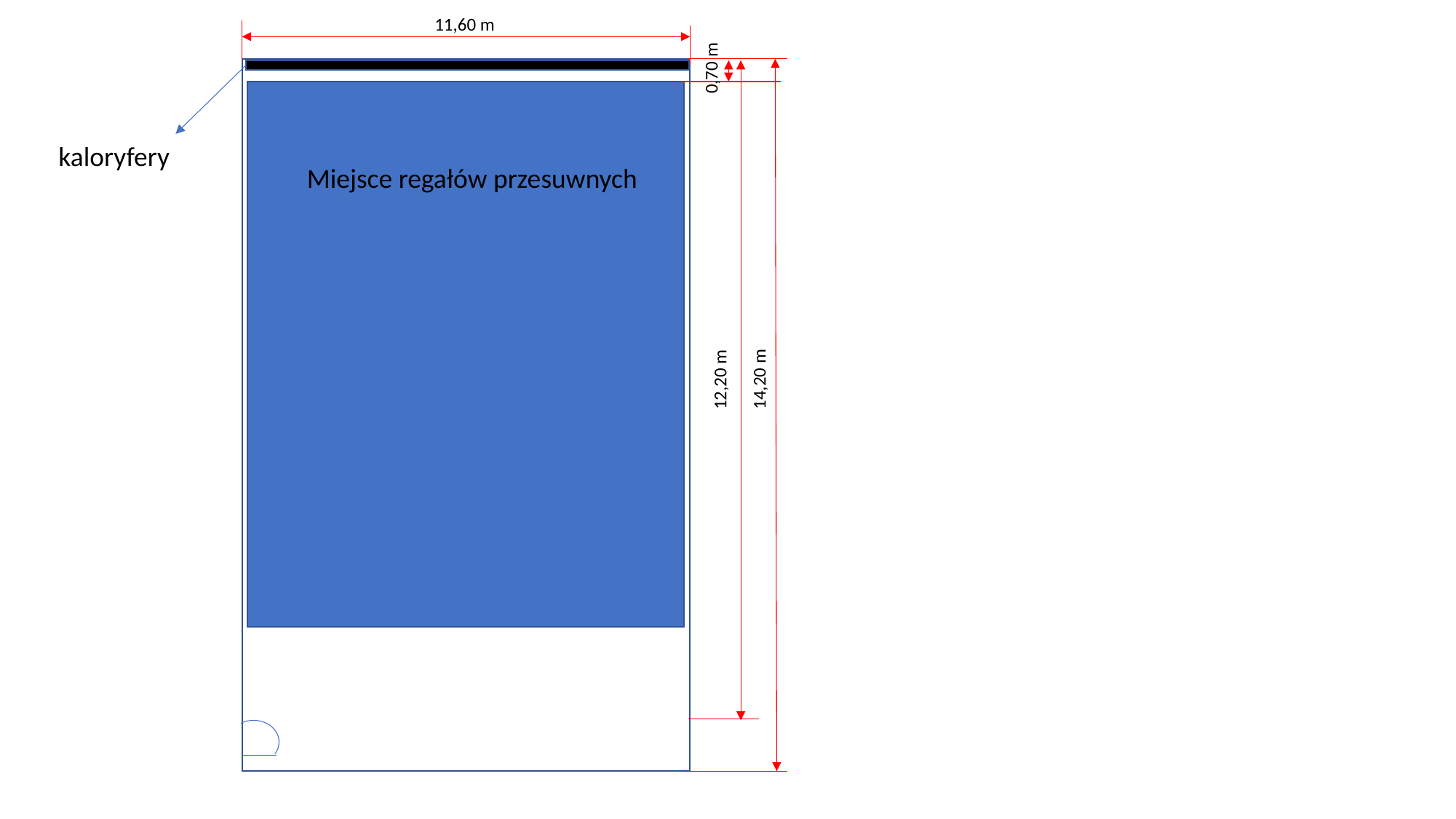

11,60 m
0,70 m

kaloryfery
Miejsce regałów przesuwnych
14,20 m
12,20 m